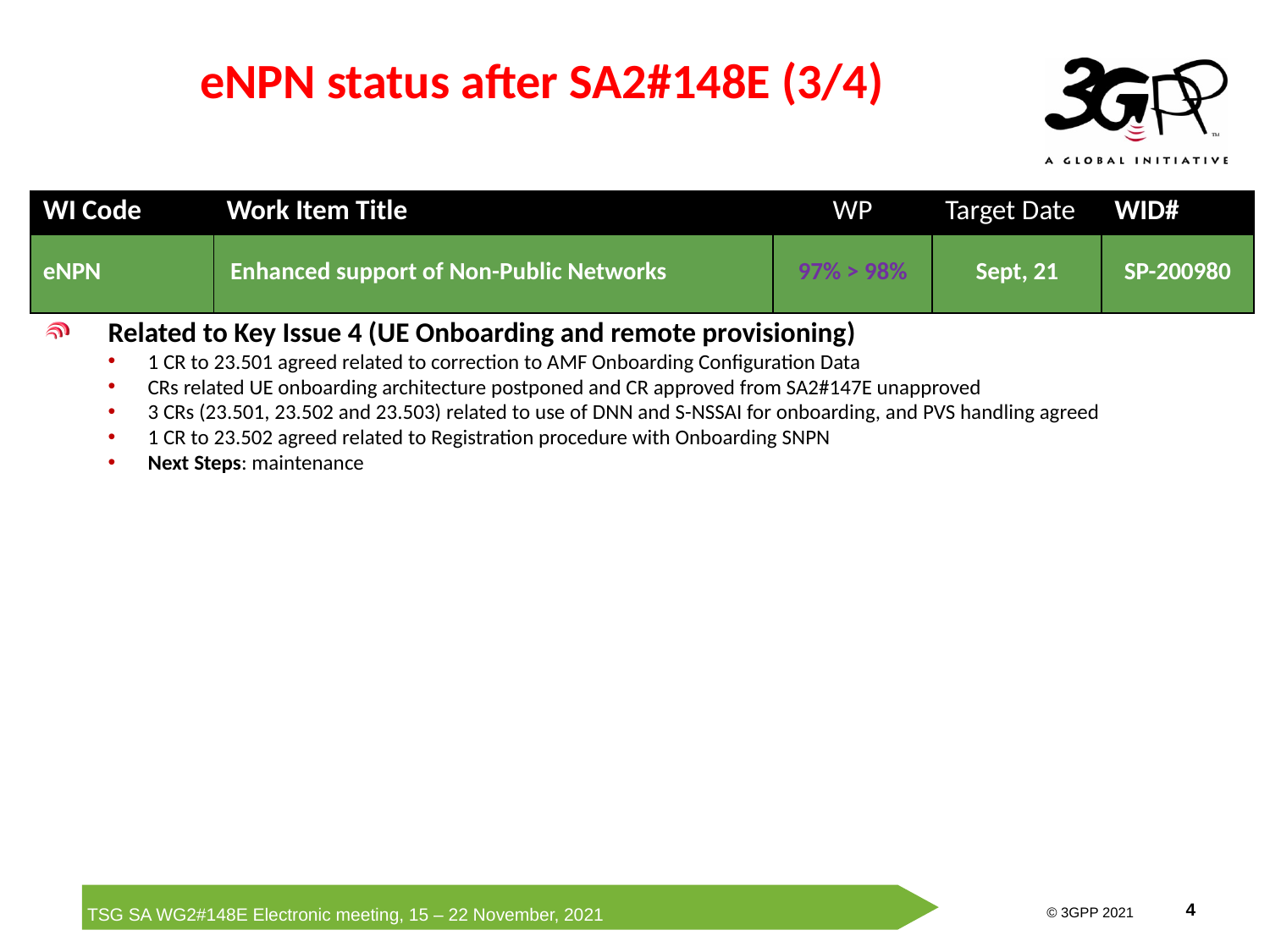

# eNPN status after SA2#148E (3/4)
| WI Code | Work Item Title | WP | Target Date | WID# |
| --- | --- | --- | --- | --- |
| eNPN | Enhanced support of Non-Public Networks | 97% > 98% | Sept, 21 | SP-200980 |
Related to Key Issue 4 (UE Onboarding and remote provisioning)
1 CR to 23.501 agreed related to correction to AMF Onboarding Configuration Data
CRs related UE onboarding architecture postponed and CR approved from SA2#147E unapproved
3 CRs (23.501, 23.502 and 23.503) related to use of DNN and S-NSSAI for onboarding, and PVS handling agreed
1 CR to 23.502 agreed related to Registration procedure with Onboarding SNPN
Next Steps: maintenance